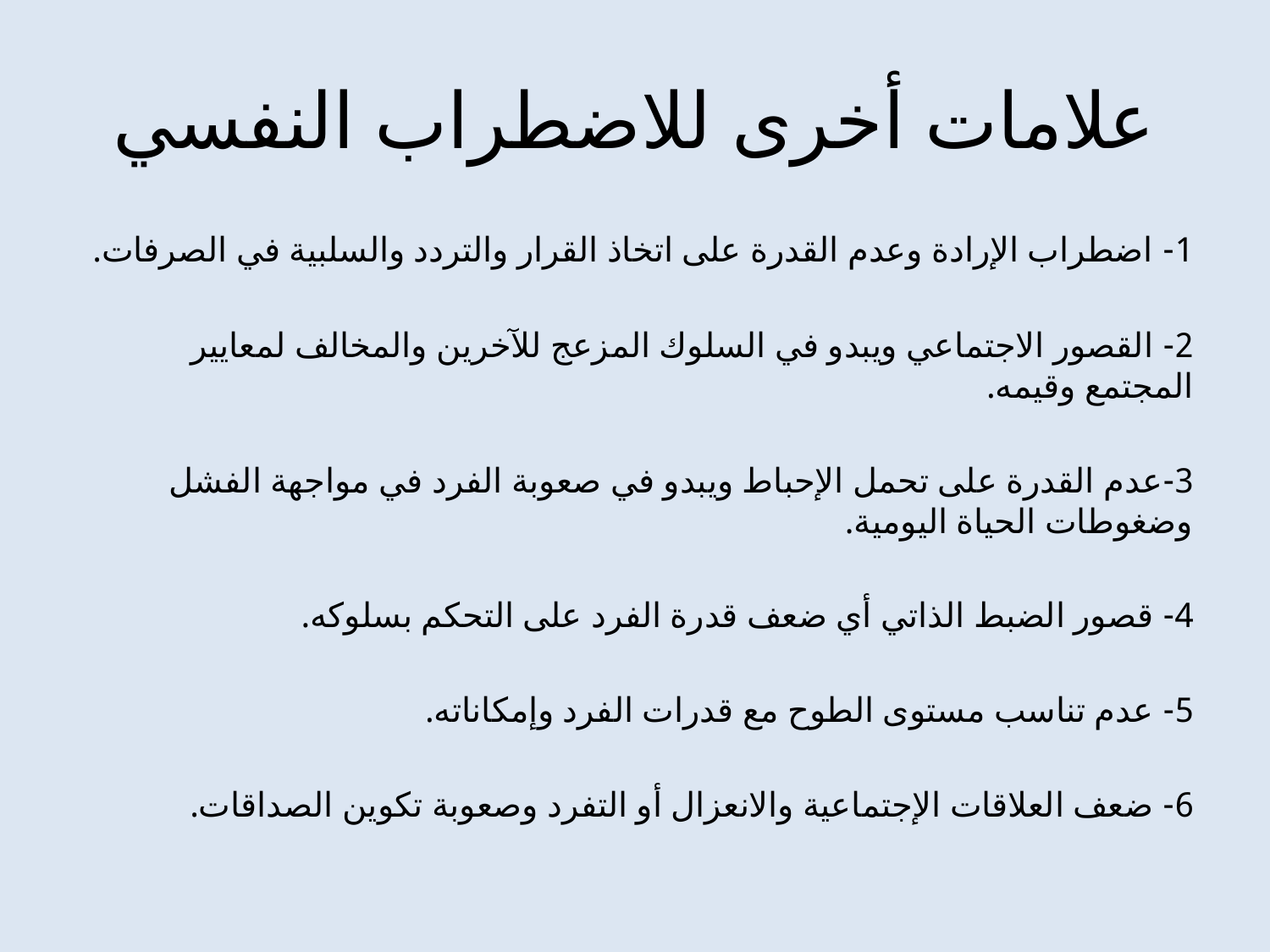

# علامات أخرى للاضطراب النفسي
1- اضطراب الإرادة وعدم القدرة على اتخاذ القرار والتردد والسلبية في الصرفات.

2- القصور الاجتماعي ويبدو في السلوك المزعج للآخرين والمخالف لمعايير المجتمع وقيمه.

3-عدم القدرة على تحمل الإحباط ويبدو في صعوبة الفرد في مواجهة الفشل وضغوطات الحياة اليومية.

4- قصور الضبط الذاتي أي ضعف قدرة الفرد على التحكم بسلوكه.

5- عدم تناسب مستوى الطوح مع قدرات الفرد وإمكاناته.

6- ضعف العلاقات الإجتماعية والانعزال أو التفرد وصعوبة تكوين الصداقات.